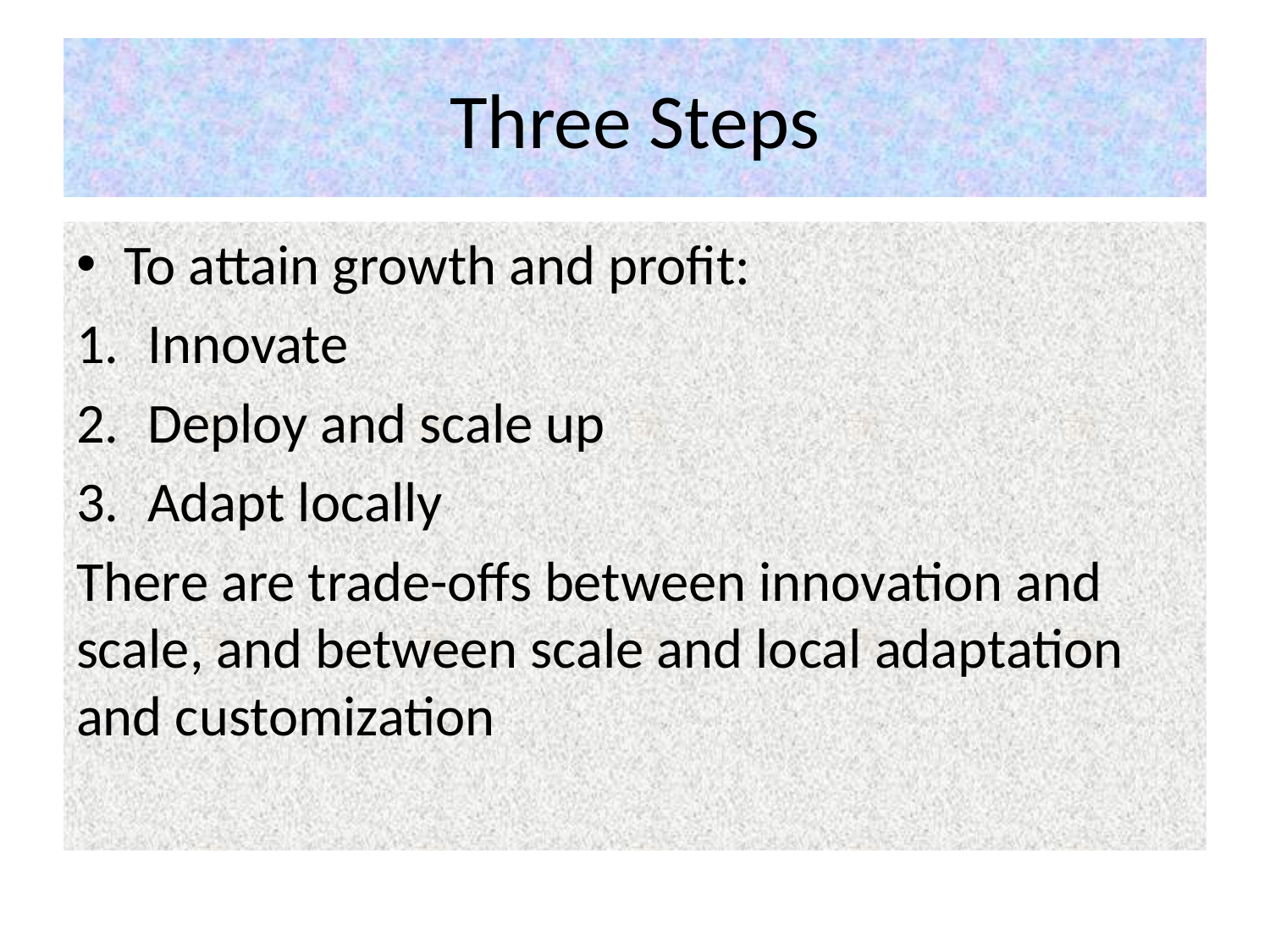

# Three Steps
To attain growth and profit:
Innovate
Deploy and scale up
Adapt locally
There are trade-offs between innovation and scale, and between scale and local adaptation and customization